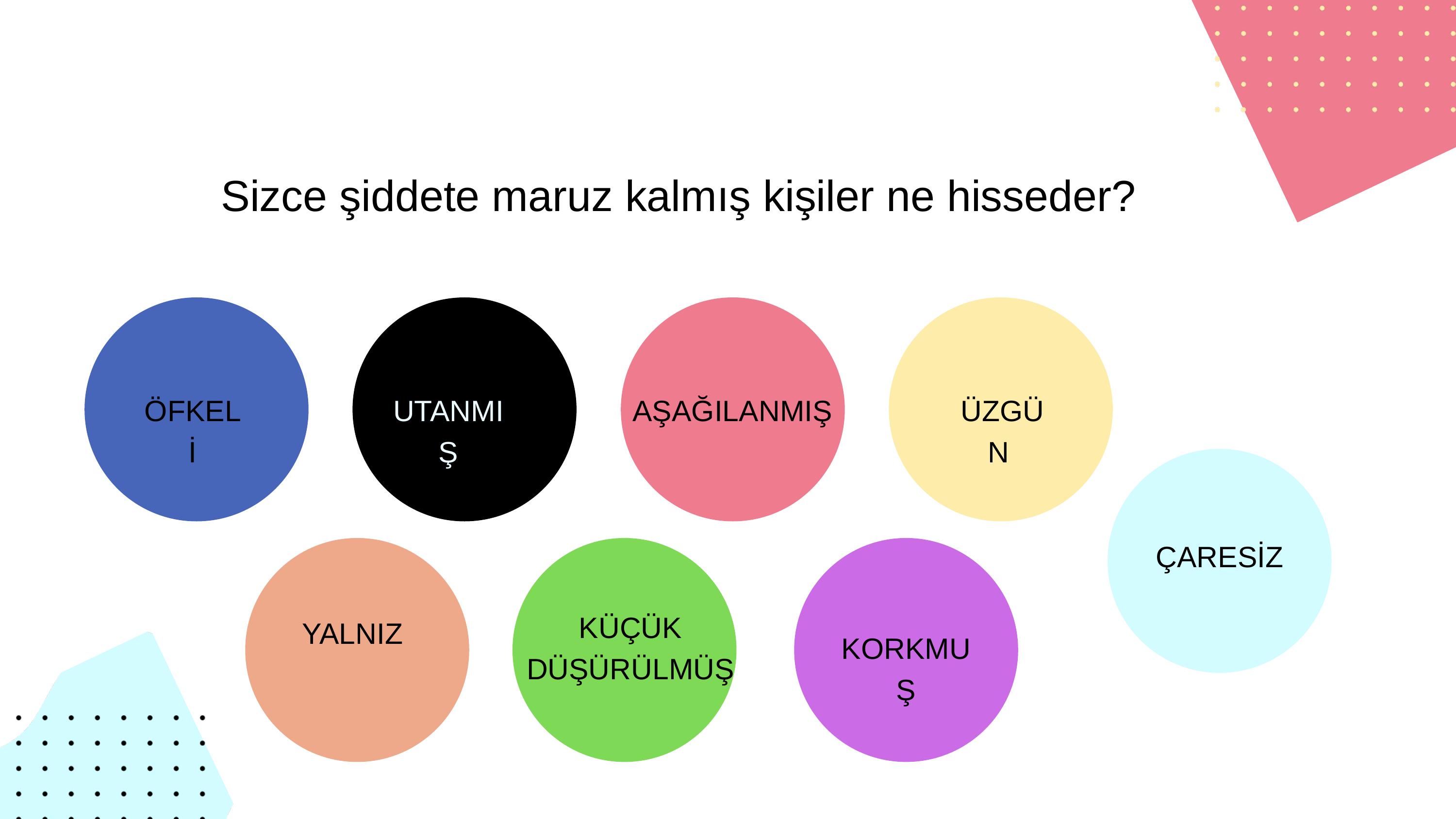

Sizce şiddete maruz kalmış kişiler ne hisseder?

ÖFKELİ
UTANMIŞ
AŞAĞILANMIŞ
ÜZGÜN

ÇARESİZ

KÜÇÜK DÜŞÜRÜLMÜŞ
YALNIZ
KORKMUŞ